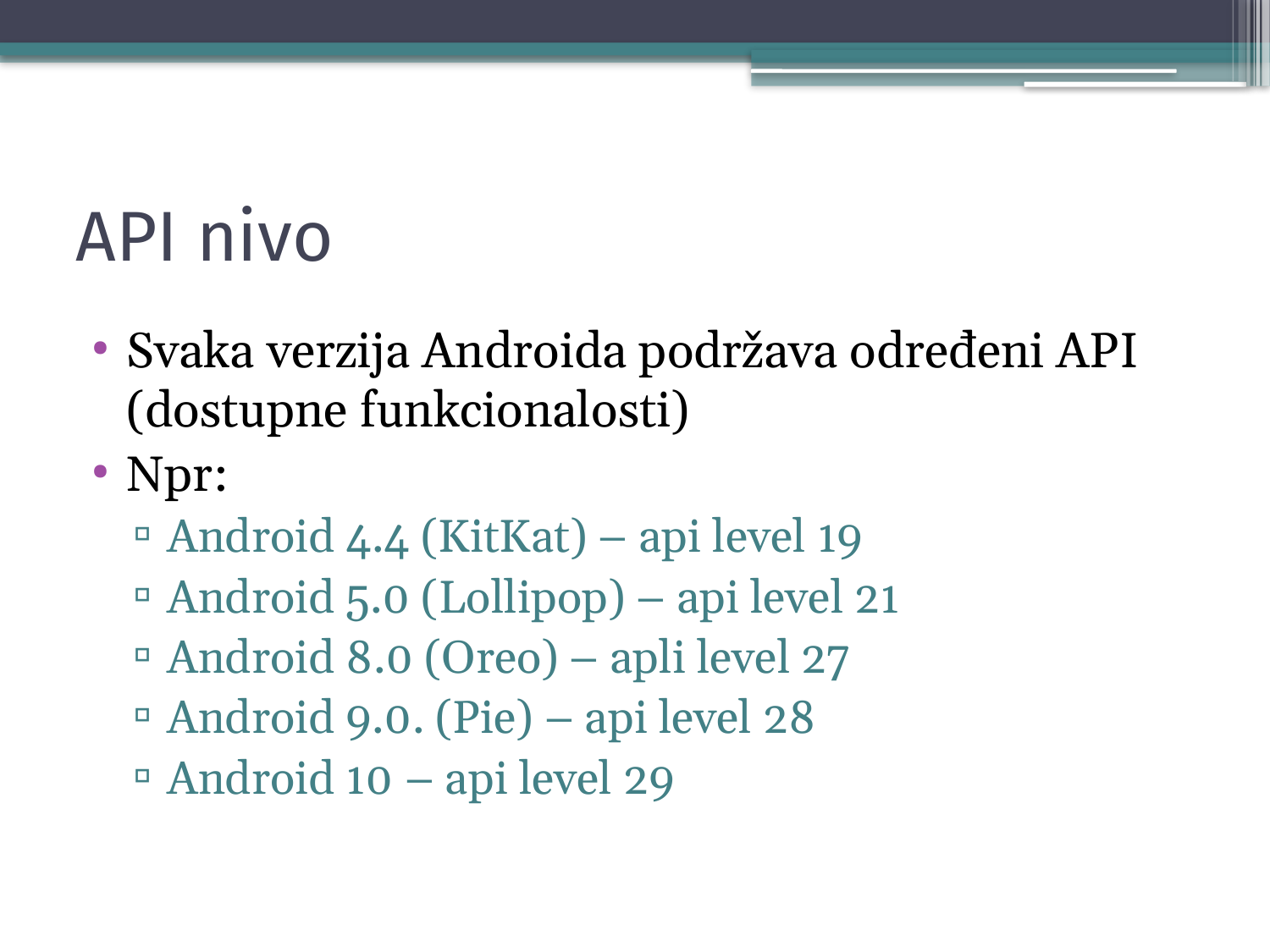

# API nivo
Svaka verzija Androida podržava određeni API (dostupne funkcionalosti)
Npr:
Android 4.4 (KitKat) – api level 19
Android 5.0 (Lollipop) – api level 21
Android 8.0 (Oreo) – apli level 27
Android 9.0. (Pie) – api level 28
Android 10 – api level 29